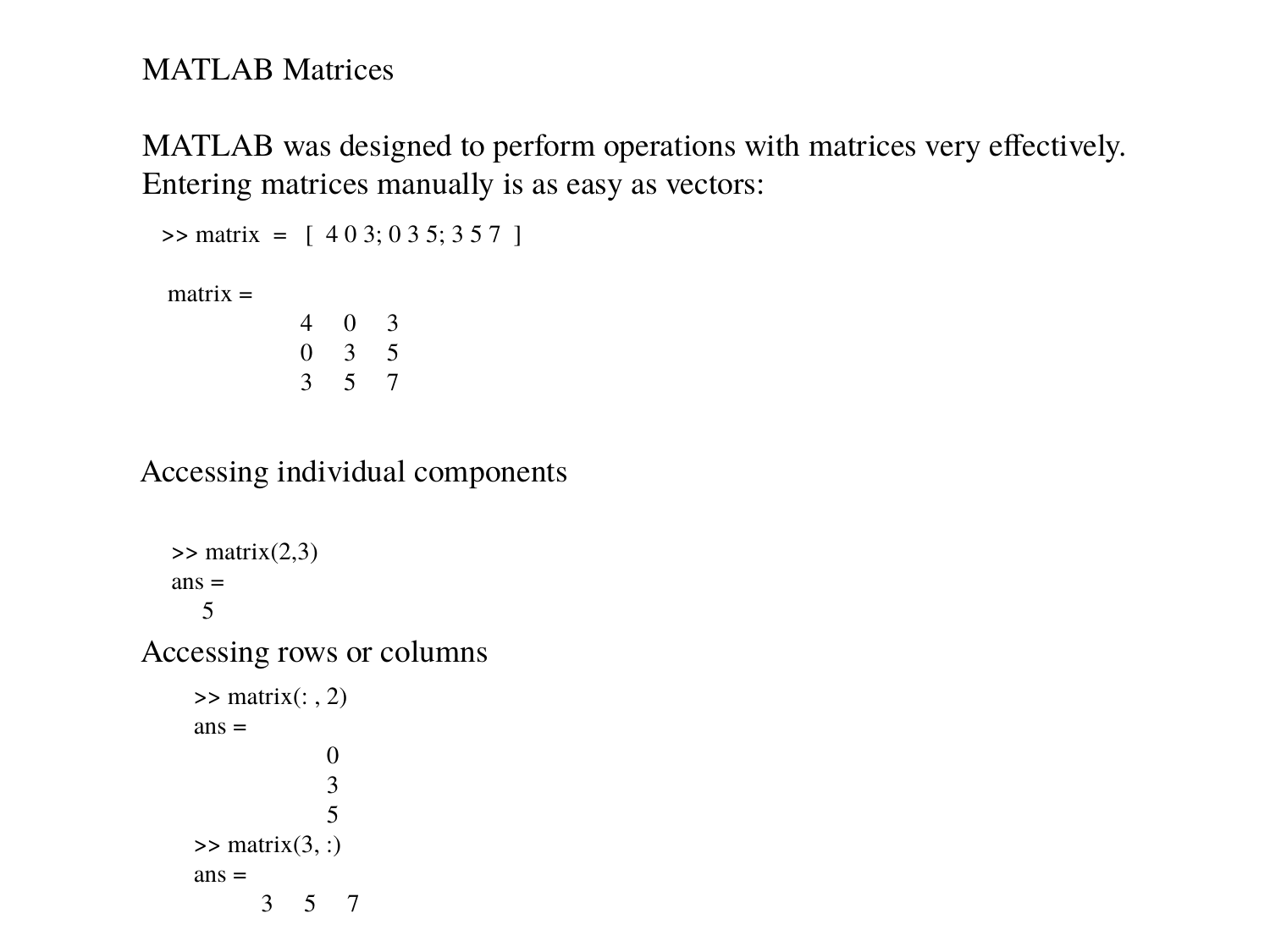

MATLAB Matrices

MATLAB was designed to perform operations with matrices very effectively.
Entering matrices manually is as easy as vectors:
>> matrix  =   [  4 0 3; 0 3 5; 3 5 7  ]

 matrix =
   	  4     0     3
   	  0     3     5
     	  3     5     7
Accessing individual components
>> matrix(2,3)
ans =
     5
Accessing rows or columns
>> matrix(: , 2)
ans =
   	 0
    	 3
    	 5
>> matrix(3, :)
ans =
           3     5     7